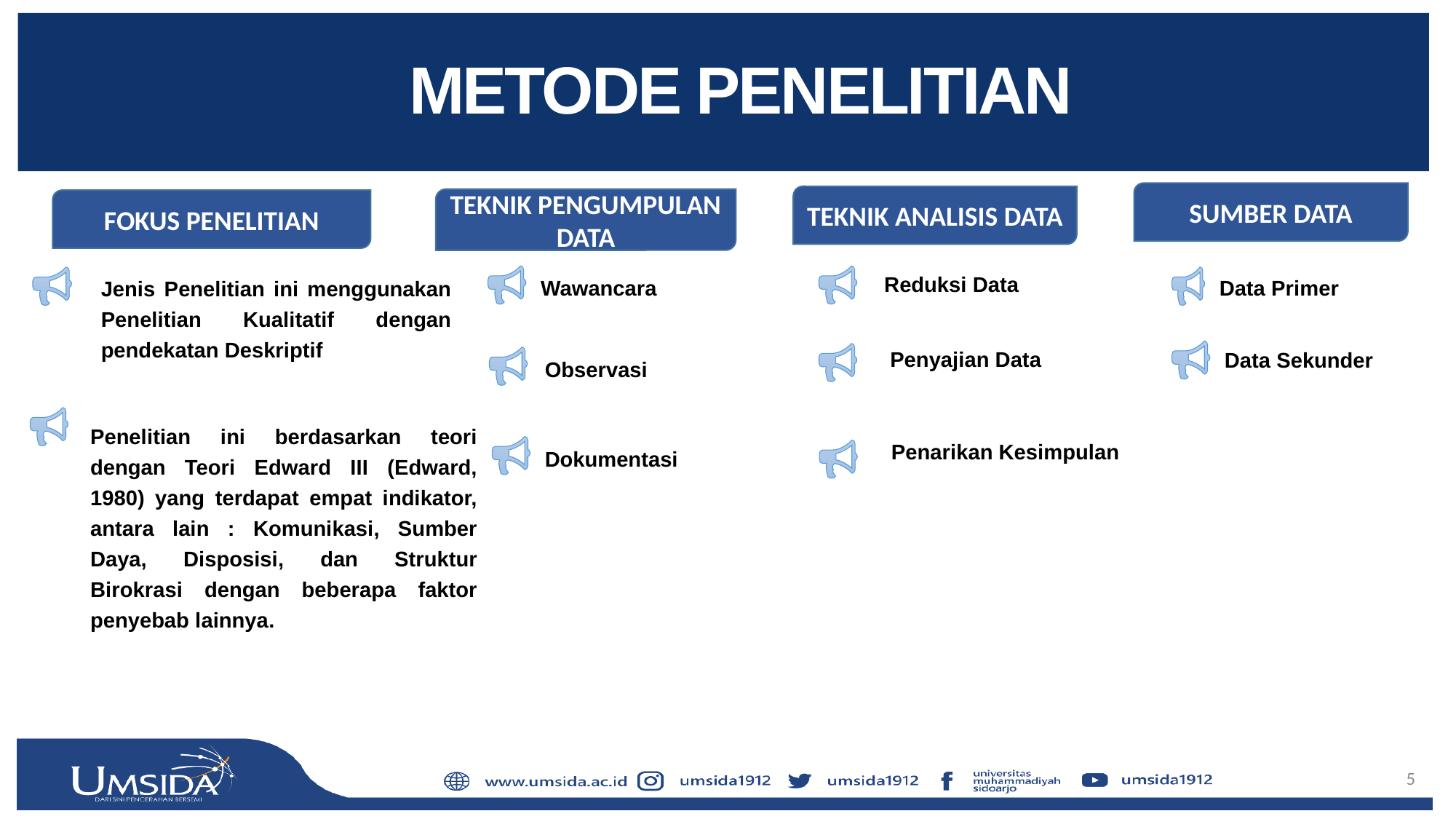

# METODE PENELITIAN
SUMBER DATA
TEKNIK ANALISIS DATA
TEKNIK PENGUMPULAN DATA
FOKUS PENELITIAN
Reduksi Data
Wawancara
Jenis Penelitian ini menggunakan Penelitian Kualitatif dengan pendekatan Deskriptif
Data Primer

Penyajian Data
Data Sekunder

Observasi

Penelitian ini berdasarkan teori dengan Teori Edward III (Edward, 1980) yang terdapat empat indikator, antara lain : Komunikasi, Sumber Daya, Disposisi, dan Struktur Birokrasi dengan beberapa faktor penyebab lainnya.
Penarikan Kesimpulan
Dokumentasi